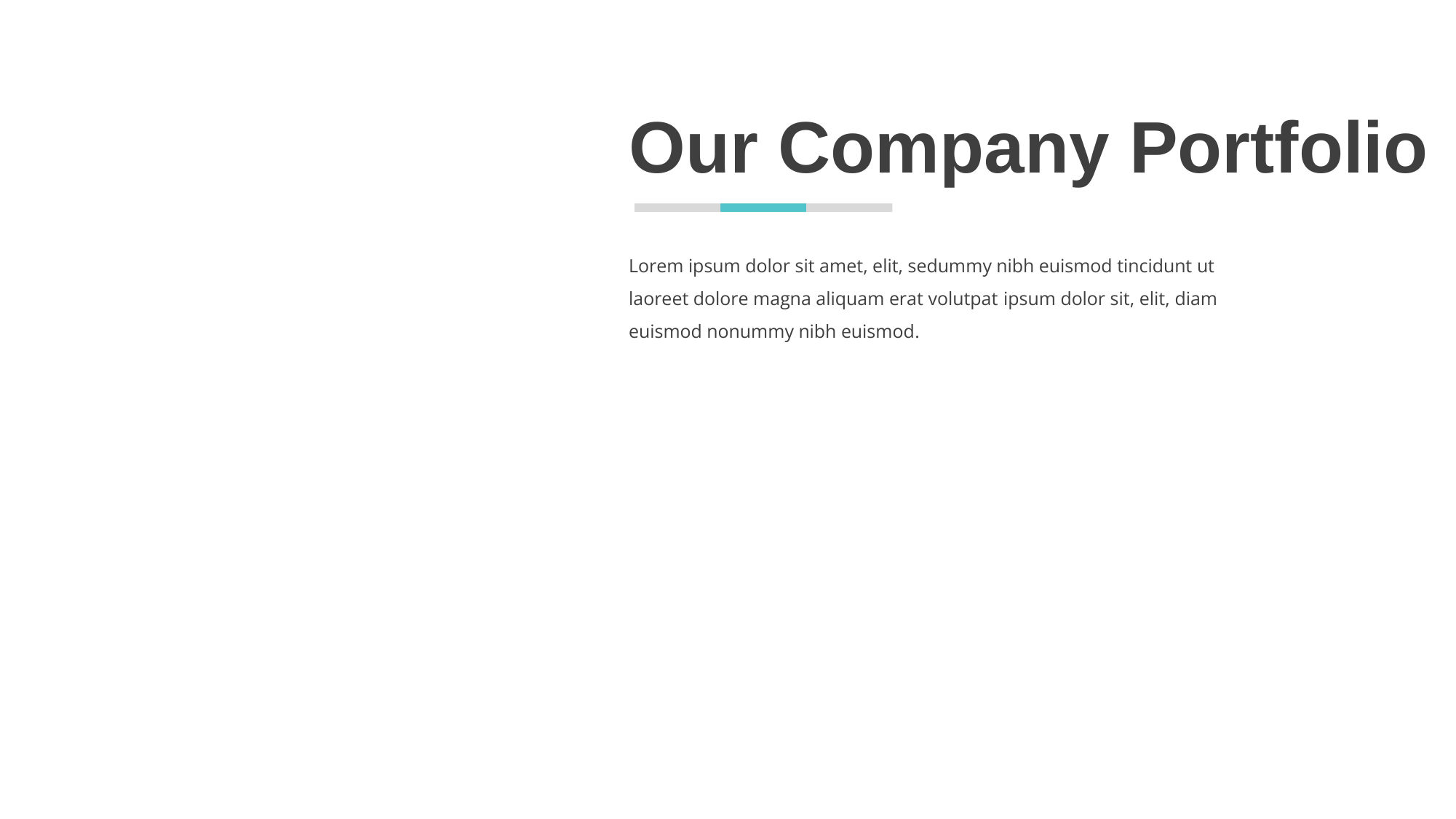

# Our Company Portfolio
Lorem ipsum dolor sit amet, elit, sedummy nibh euismod tincidunt ut laoreet dolore magna aliquam erat volutpat ipsum dolor sit, elit, diam euismod nonummy nibh euismod.